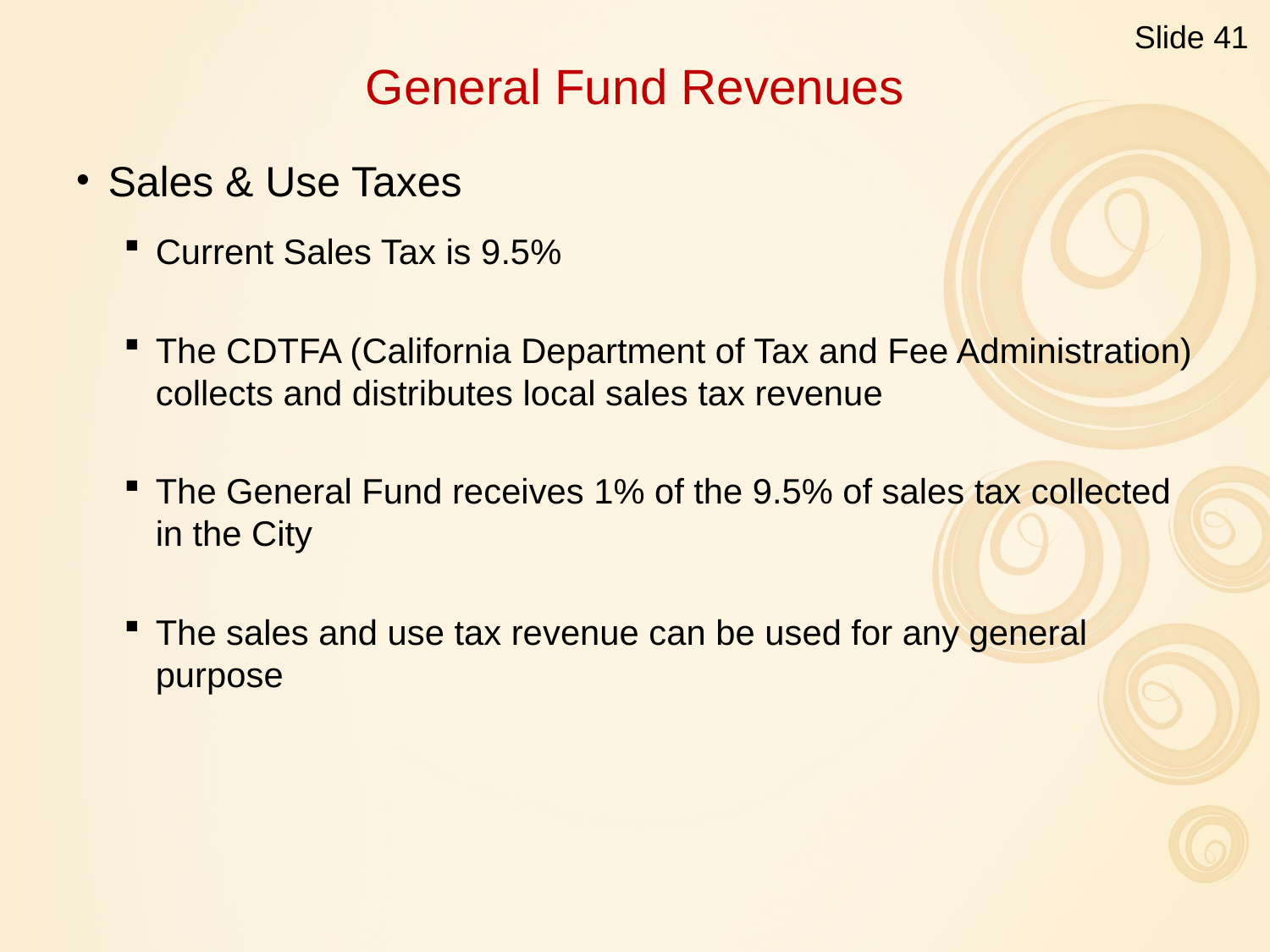

Slide 41
General Fund Revenues
Sales & Use Taxes
Current Sales Tax is 9.5%

The CDTFA (California Department of Tax and Fee Administration) collects and distributes local sales tax revenue

The General Fund receives 1% of the 9.5% of sales tax collected in the City

The sales and use tax revenue can be used for any general purpose